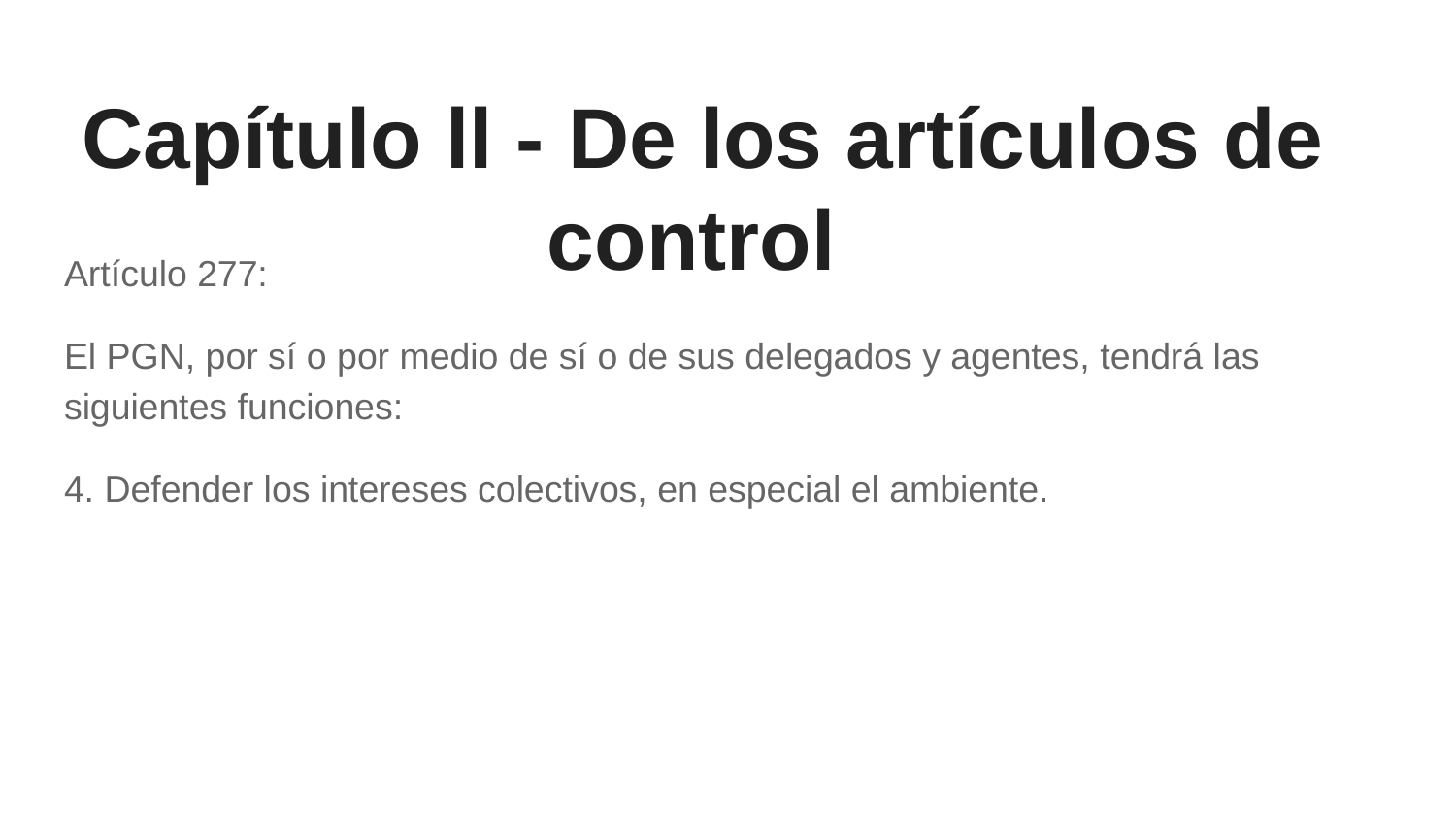

# Capítulo ll - De los artículos de control
Artículo 277:
El PGN, por sí o por medio de sí o de sus delegados y agentes, tendrá las siguientes funciones:
4. Defender los intereses colectivos, en especial el ambiente.